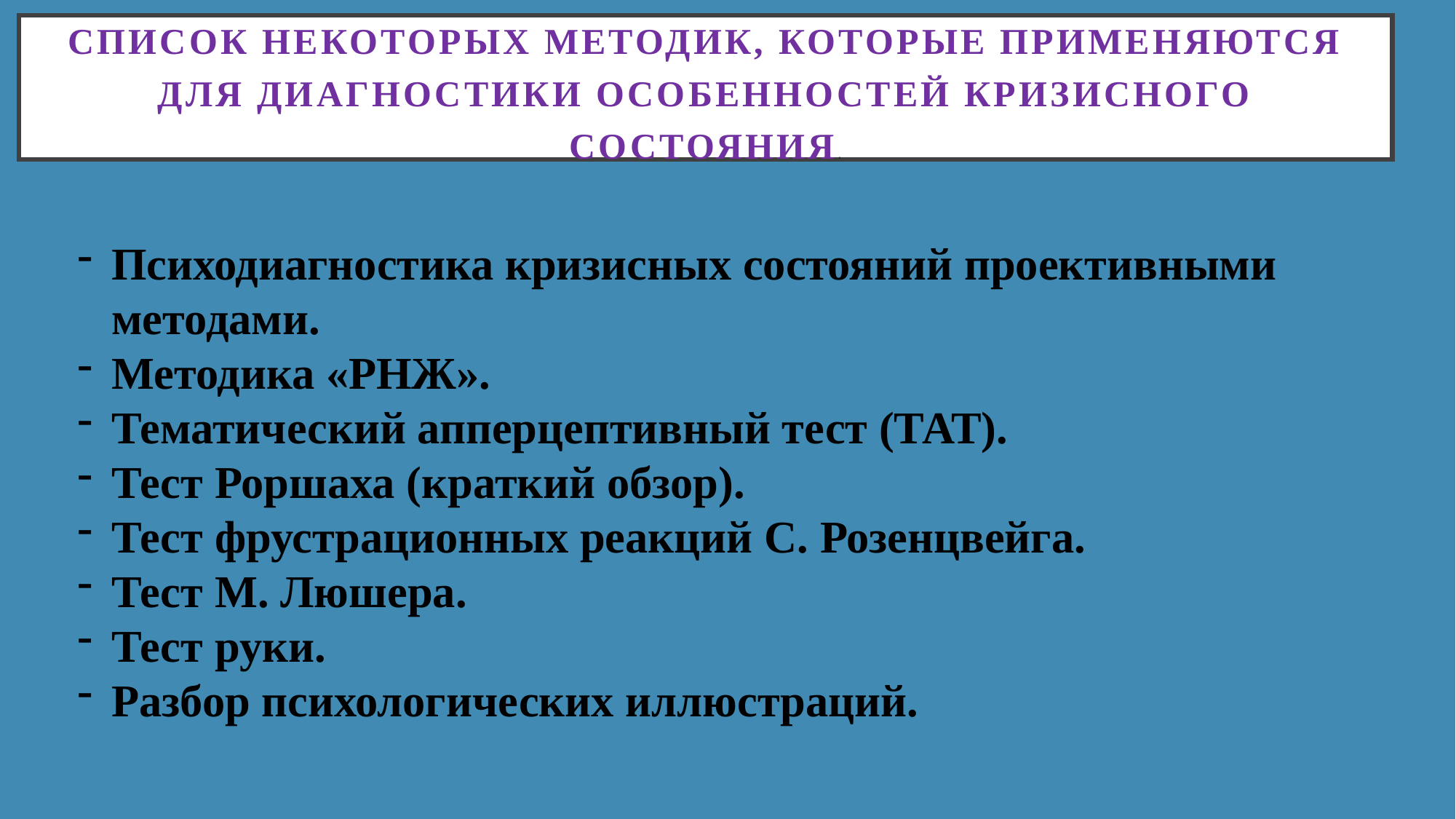

Список некоторых методик, которые применяются для диагностики особенностей кризисного состояния.
Психодиагностика кризисных состояний проективными методами.
Методика «РНЖ».
Тематический апперцептивный тест (ТАТ).
Тест Роршаха (краткий обзор).
Тест фрустрационных реакций С. Розенцвейга.
Тест М. Люшера.
Тест руки.
Разбор психологических иллюстраций.